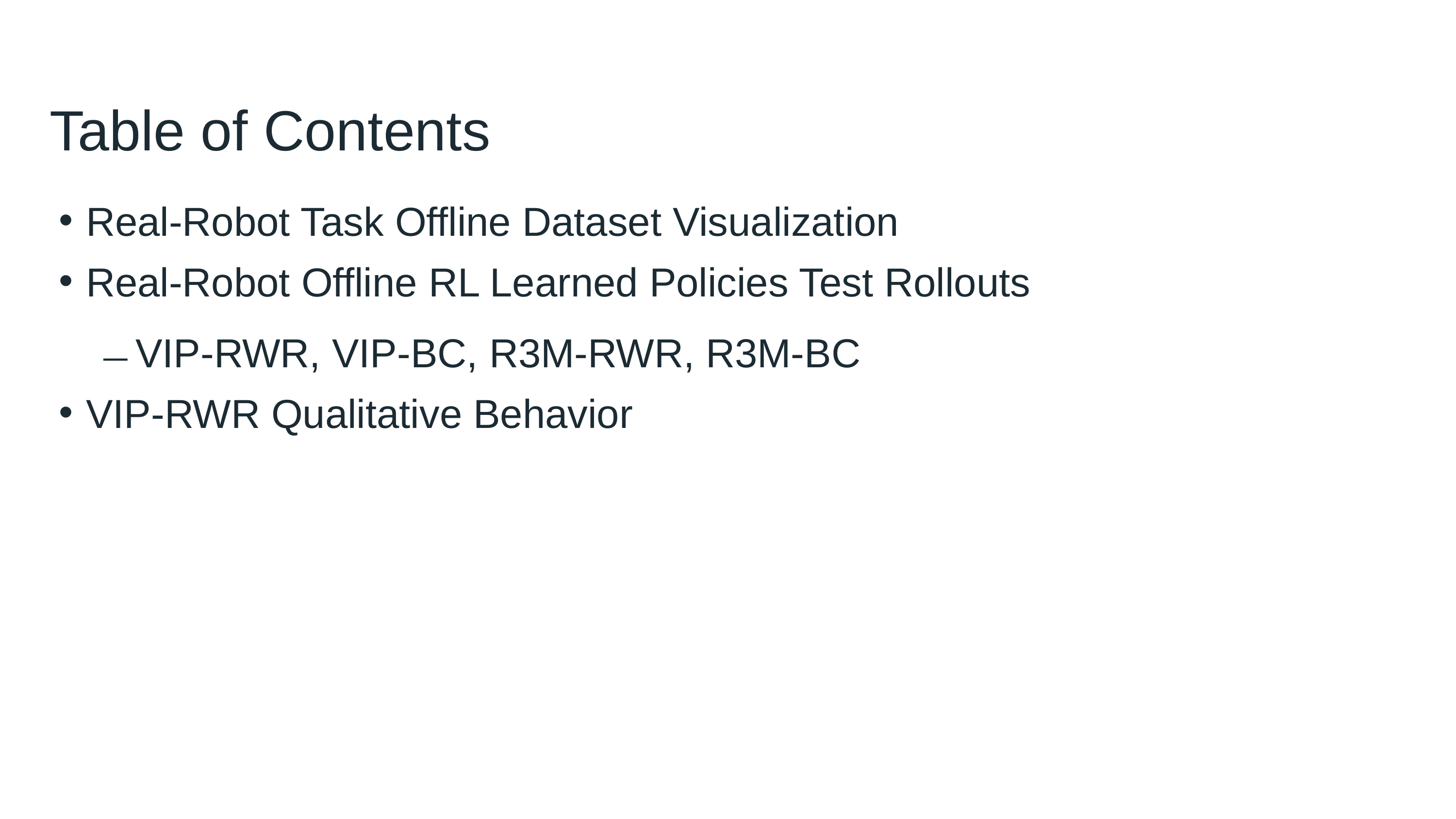

# Table of Contents
Real-Robot Task Offline Dataset Visualization
Real-Robot Offline RL Learned Policies Test Rollouts
VIP-RWR, VIP-BC, R3M-RWR, R3M-BC
VIP-RWR Qualitative Behavior